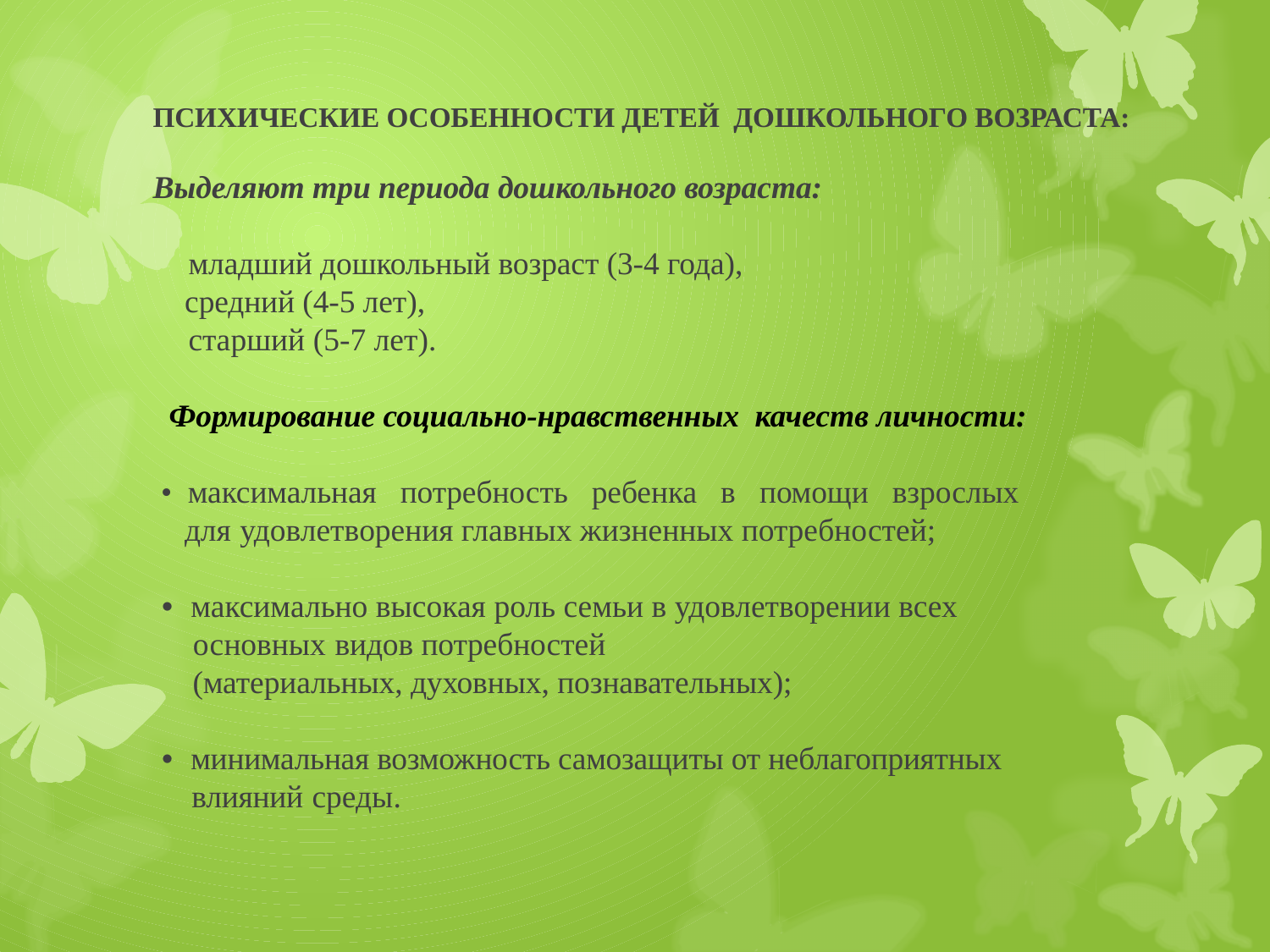

# ПСИХИЧЕСКИЕ ОСОБЕННОСТИ ДЕТЕЙ  ДОШКОЛЬНОГО ВОЗРАСТА: Выделяют три периода дошкольного возраста: младший дошкольный возраст (3-4 года), средний (4-5 лет), старший (5-7 лет). Формирование социально-нравственных  качеств личности: •  максимальная   потребность   ребенка   в   помощи   взрослых для удовлетворения главных жизненных потребностей; •  максимально высокая роль семьи в удовлетворении всех основных видов потребностей (материальных, духовных, познавательных); •  минимальная возможность самозащиты от неблагоприятных влияний среды.